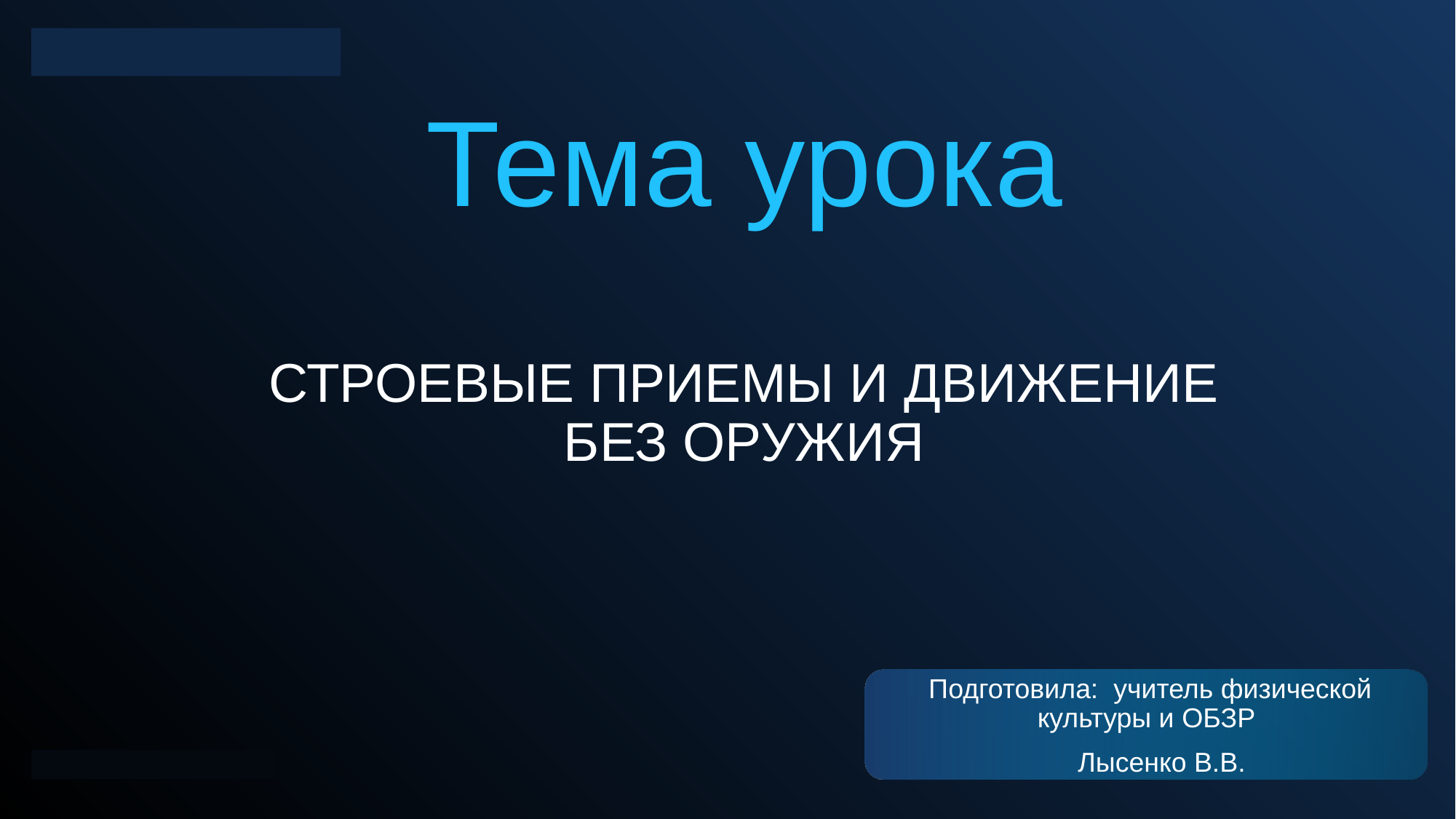

# Тема урока
СТРОЕВЫЕ ПРИЕМЫ И ДВИЖЕНИЕ БЕЗ ОРУЖИЯ

Подготовила:  учитель физической культуры и ОБЗР
   Лысенко В.В.